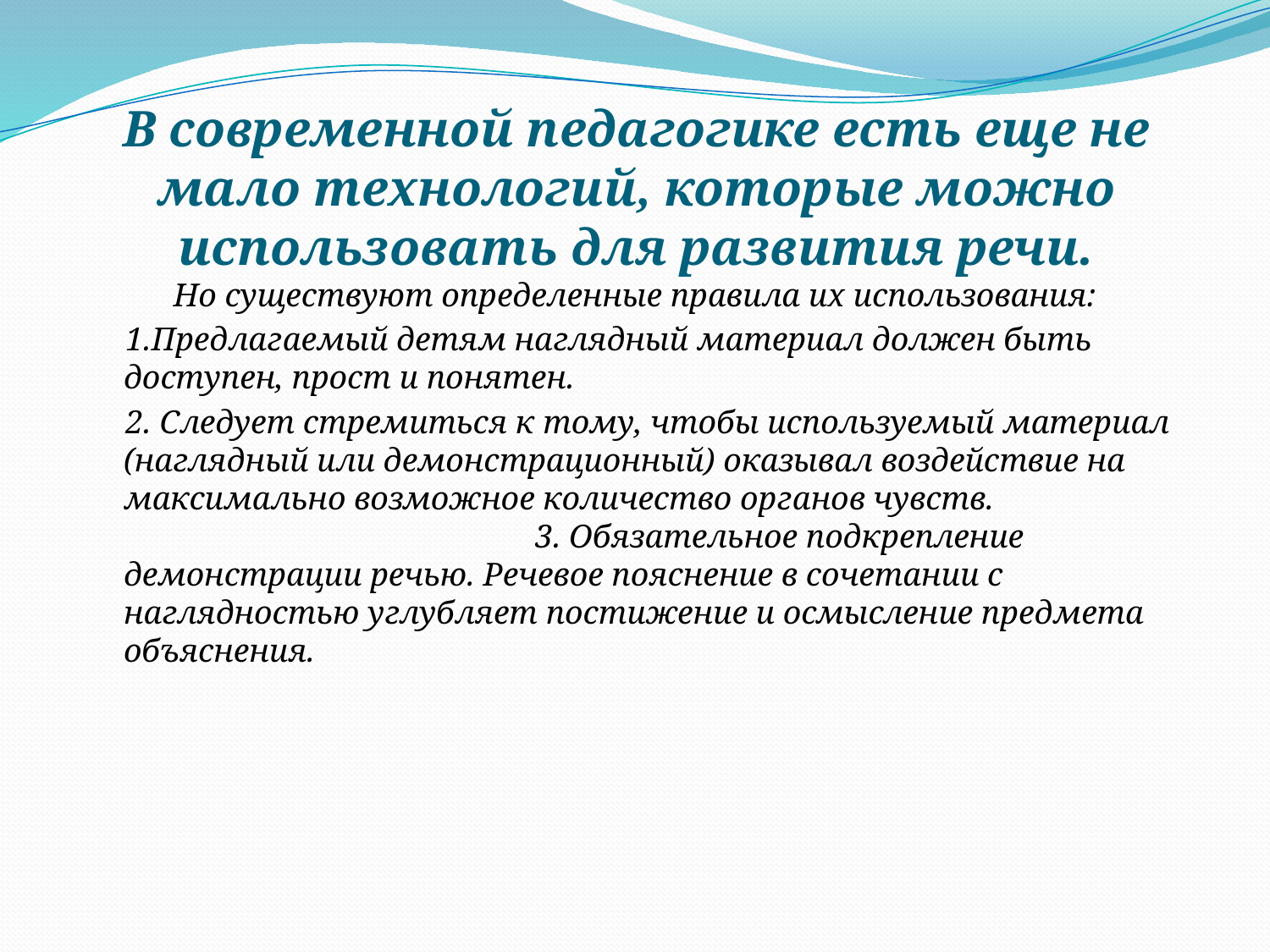

# В современной педагогике есть еще не мало технологий, которые можно использовать для развития речи.
Но существуют определенные правила их использования:
      1.Предлагаемый детям наглядный материал должен быть доступен, прост и понятен.
      2. Следует стремиться к тому, чтобы используемый материал (наглядный или демонстрационный) оказывал воздействие на максимально возможное количество органов чувств.                                                                           3. Обязательное подкрепление демонстрации речью. Речевое пояснение в сочетании с наглядностью углубляет постижение и осмысление предмета объяснения.